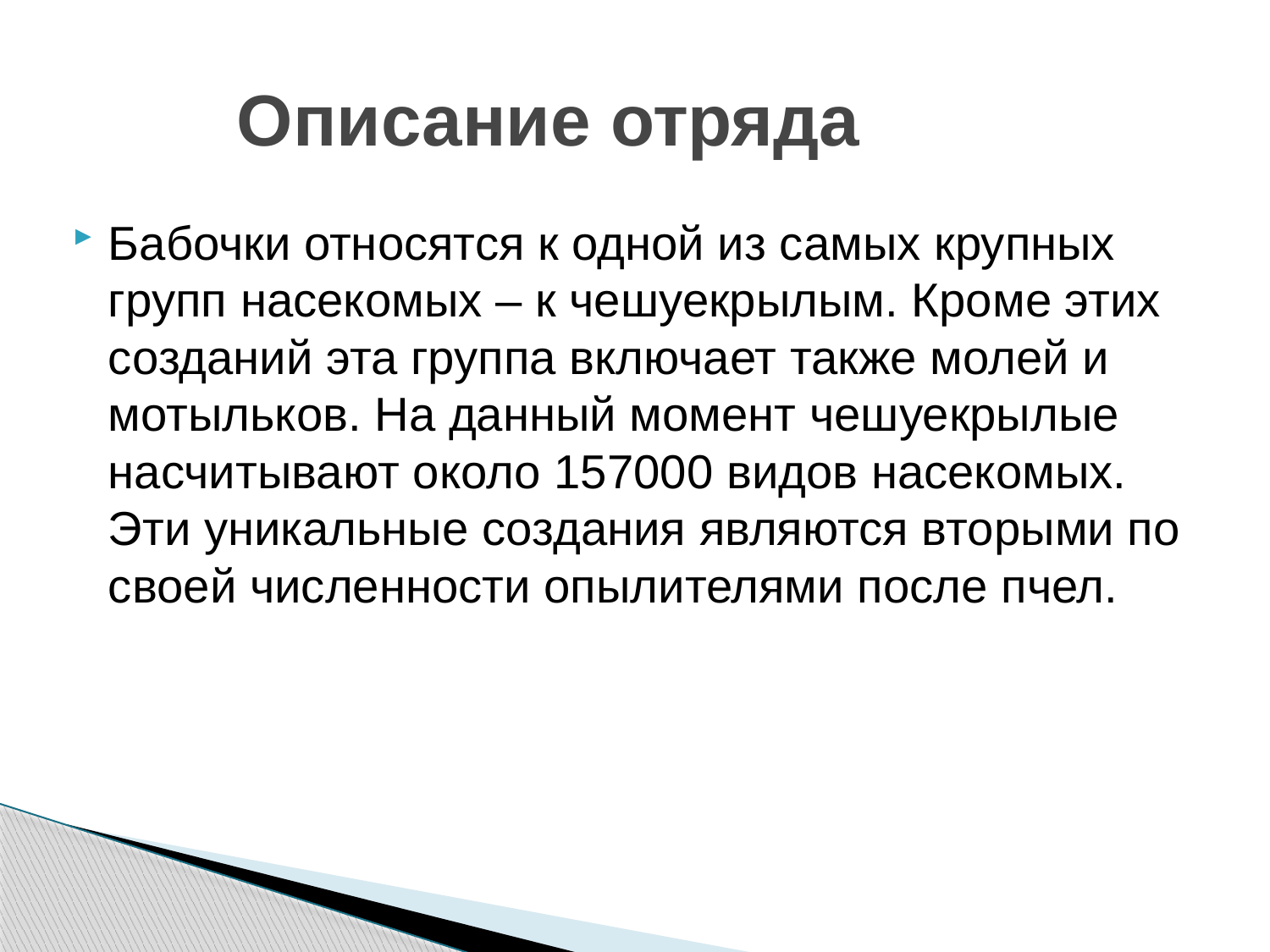

# Описание отряда
Бабочки относятся к одной из самых крупных групп насекомых – к чешуекрылым. Кроме этих созданий эта группа включает также молей и мотыльков. На данный момент чешуекрылые насчитывают около 157000 видов насекомых. Эти уникальные создания являются вторыми по своей численности опылителями после пчел.